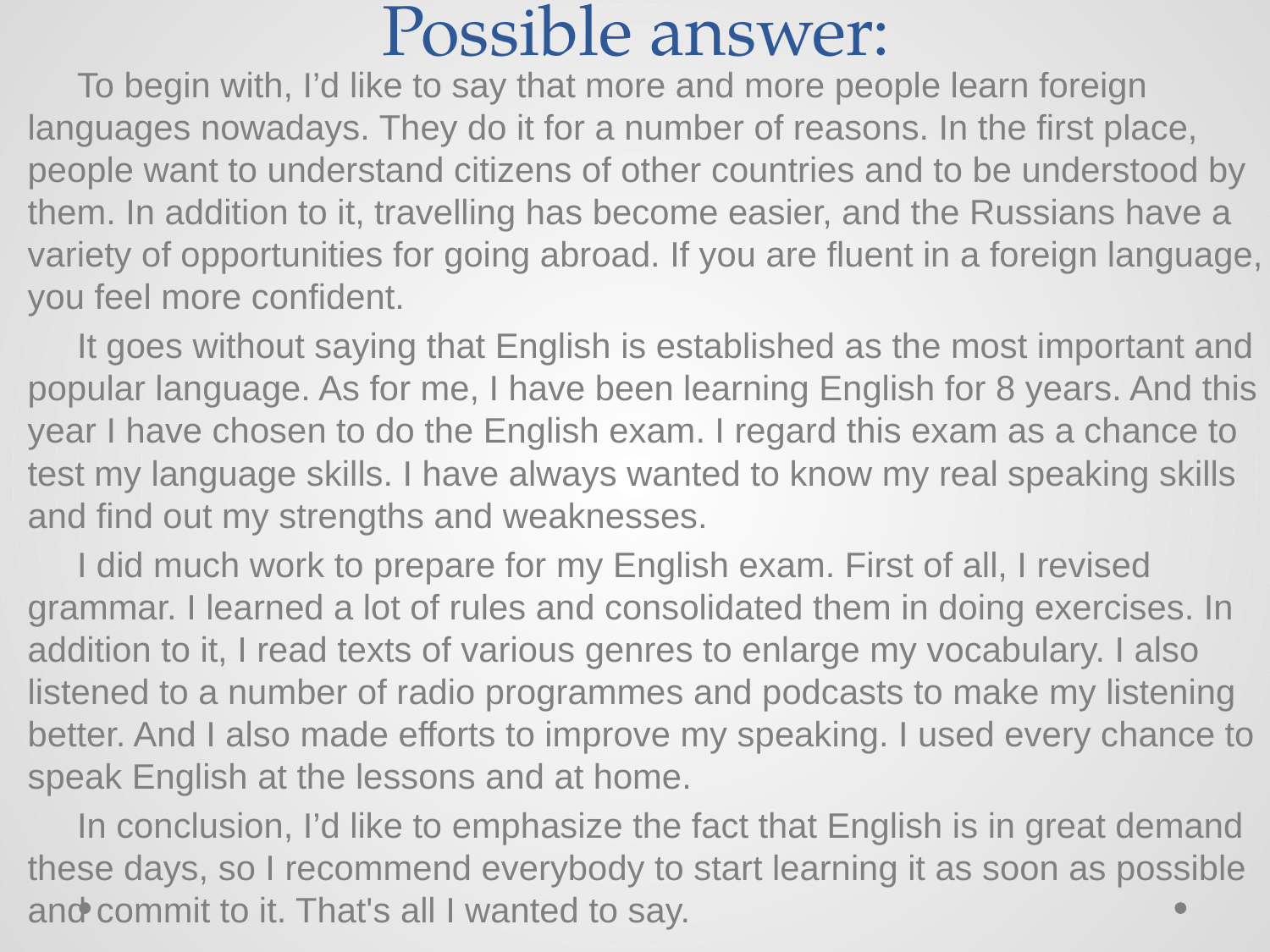

# Possible answer:
To begin with, I’d like to say that more and more people learn foreign languages nowadays. They do it for a number of reasons. In the first place, people want to understand citizens of other countries and to be understood by them. In addition to it, travelling has become easier, and the Russians have a variety of opportunities for going abroad. If you are fluent in a foreign language, you feel more confident.
It goes without saying that English is established as the most important and popular language. As for me, I have been learning English for 8 years. And this year I have chosen to do the English exam. I regard this exam as a chance to test my language skills. I have always wanted to know my real speaking skills and find out my strengths and weaknesses.
I did much work to prepare for my English exam. First of all, I revised grammar. I learned a lot of rules and consolidated them in doing exercises. In addition to it, I read texts of various genres to enlarge my vocabulary. I also listened to a number of radio programmes and podcasts to make my listening better. And I also made efforts to improve my speaking. I used every chance to speak English at the lessons and at home.
In conclusion, I’d like to emphasize the fact that English is in great demand these days, so I recommend everybody to start learning it as soon as possible and commit to it. That's all I wanted to say.